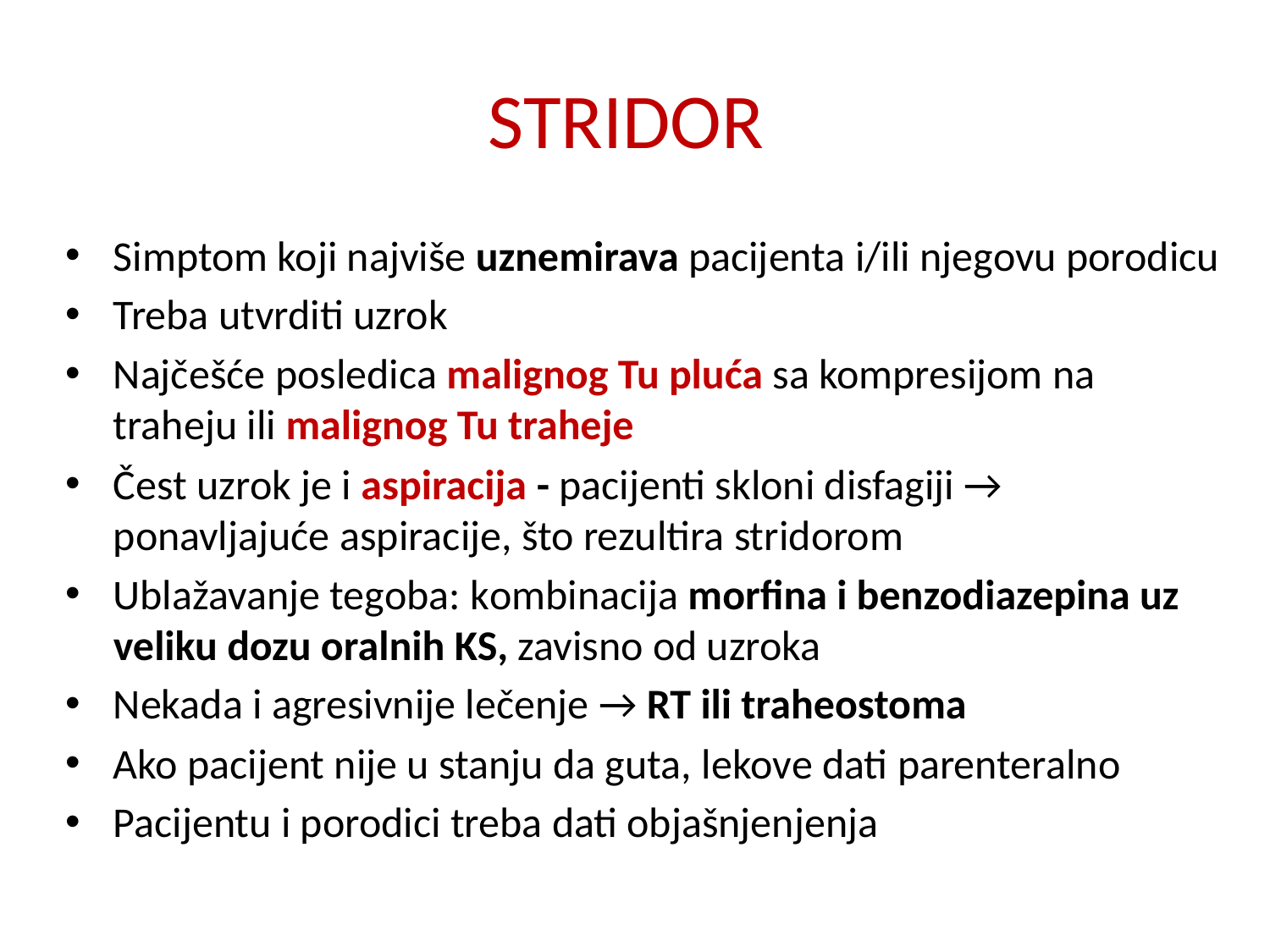

# STRIDOR
Simptom koji najviše uznemirava pacijenta i/ili njegovu porodicu
Treba utvrditi uzrok
Najčešće posledica malignog Tu pluća sa kompresijom na traheju ili malignog Tu traheje
Čest uzrok je i aspiracija - pacijenti skloni disfagiji → ponavljajuće aspiracije, što rezultira stridorom
Ublažavanje tegoba: kombinacija morfina i benzodiazepina uz veliku dozu oralnih KS, zavisno od uzroka
Nekada i agresivnije lečenje → RT ili traheostoma
Ako pacijent nije u stanju da guta, lekove dati parenteralno
Pacijentu i porodici treba dati objašnjenjenja